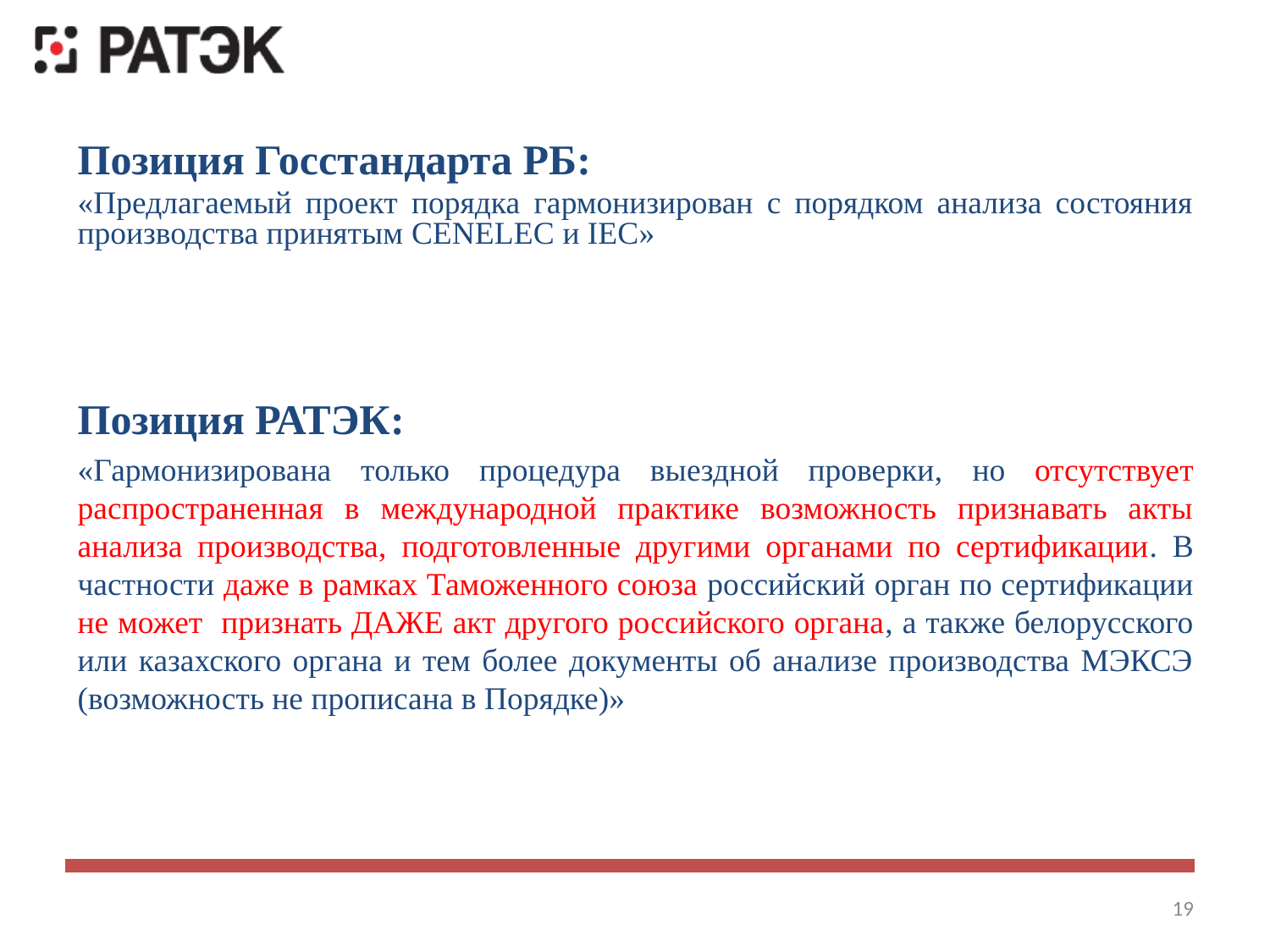

Позиция Госстандарта РБ:
«Предлагаемый проект порядка гармонизирован с порядком анализа состояния производства принятым CENELEC и IEC»

Позиция РАТЭК:
«Гармонизирована только процедура выездной проверки, но отсутствует распространенная в международной практике возможность признавать акты анализа производства, подготовленные другими органами по сертификации. В частности даже в рамках Таможенного союза российский орган по сертификации не может  признать ДАЖЕ акт другого российского органа, а также белорусского или казахского органа и тем более документы об анализе производства МЭКСЭ (возможность не прописана в Порядке)»

19